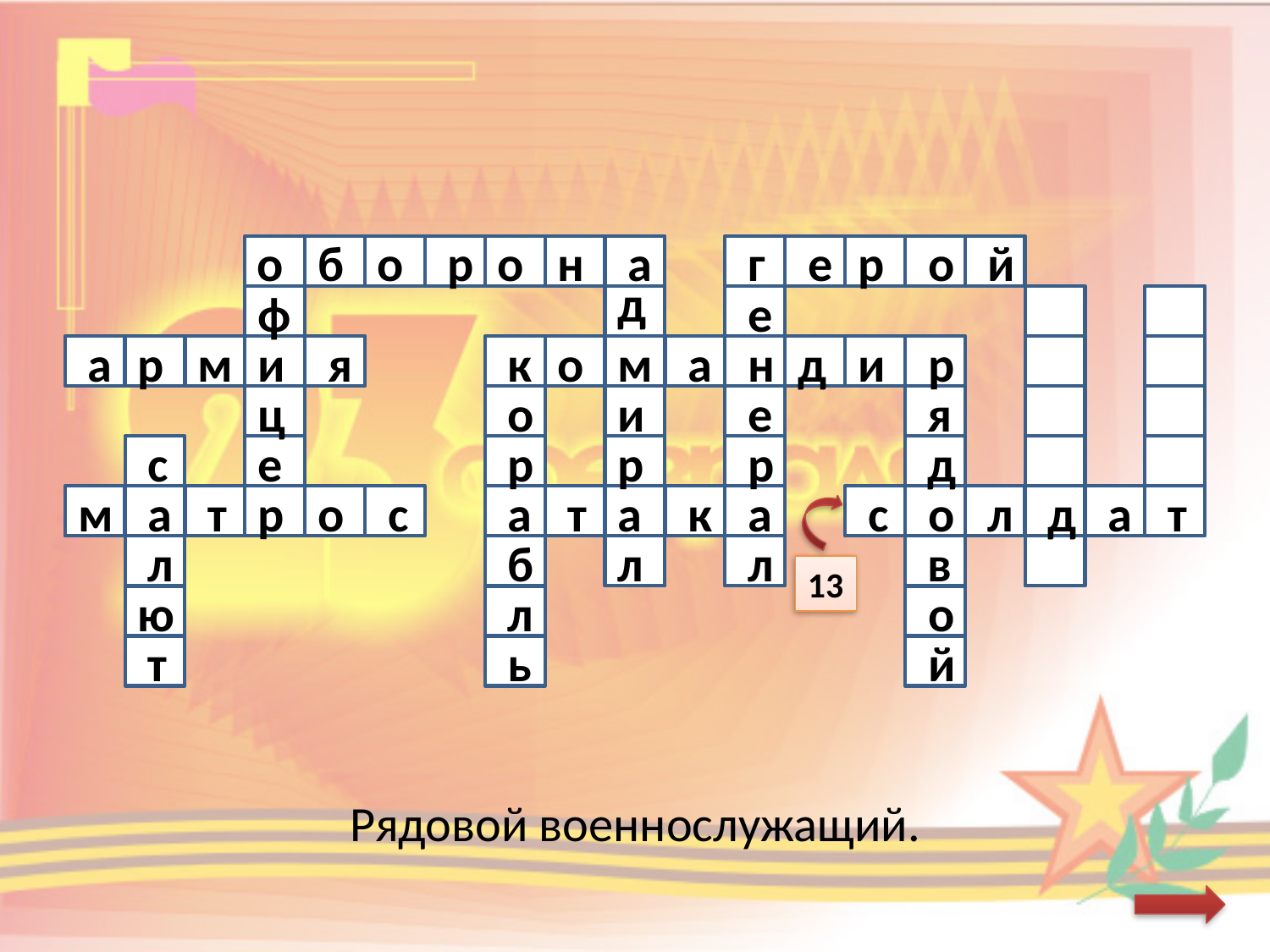

о
б
о
р
о
н
а
г
е
р
о
й

д
ф
е
а
р
м
и
я
к
о
м
а
н
д
и
р
ц
о
и
е
я
с
е
р
р
р
д
м
а
т
р
о
с
а
т
а
к
а
с
о
л
д
а
т

л
б
л
л
в
13
ю
л
о
т
ь
й
Рядовой военнослужащий.